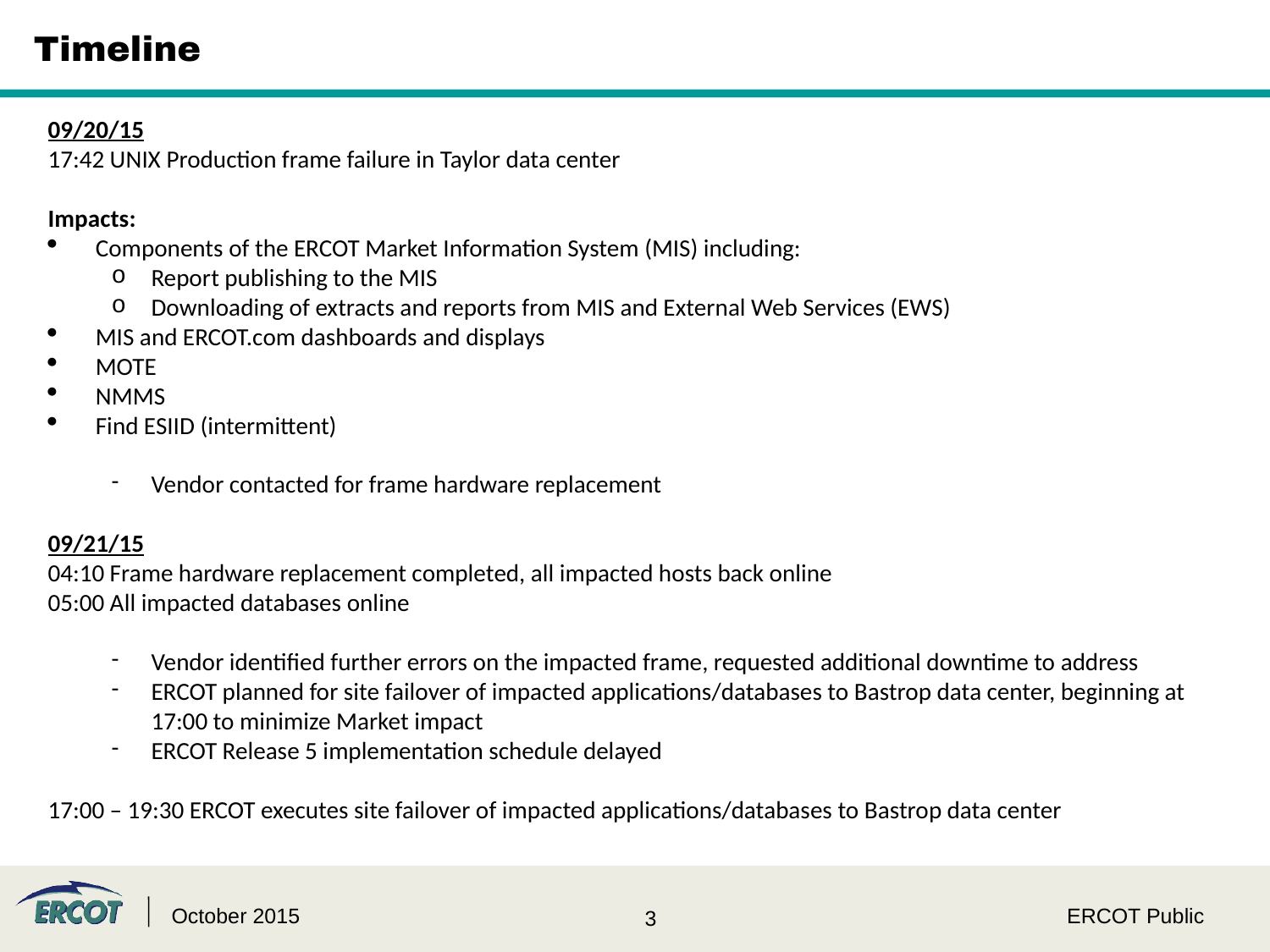

# Timeline
09/20/15
17:42 UNIX Production frame failure in Taylor data center

Impacts:
Components of the ERCOT Market Information System (MIS) including:
Report publishing to the MIS
Downloading of extracts and reports from MIS and External Web Services (EWS)
MIS and ERCOT.com dashboards and displays
MOTE
NMMS
Find ESIID (intermittent)

Vendor contacted for frame hardware replacement

09/21/15
04:10 Frame hardware replacement completed, all impacted hosts back online
05:00 All impacted databases online

Vendor identified further errors on the impacted frame, requested additional downtime to address
ERCOT planned for site failover of impacted applications/databases to Bastrop data center, beginning at 17:00 to minimize Market impact
ERCOT Release 5 implementation schedule delayed

17:00 – 19:30 ERCOT executes site failover of impacted applications/databases to Bastrop data center

October 2015
ERCOT Public